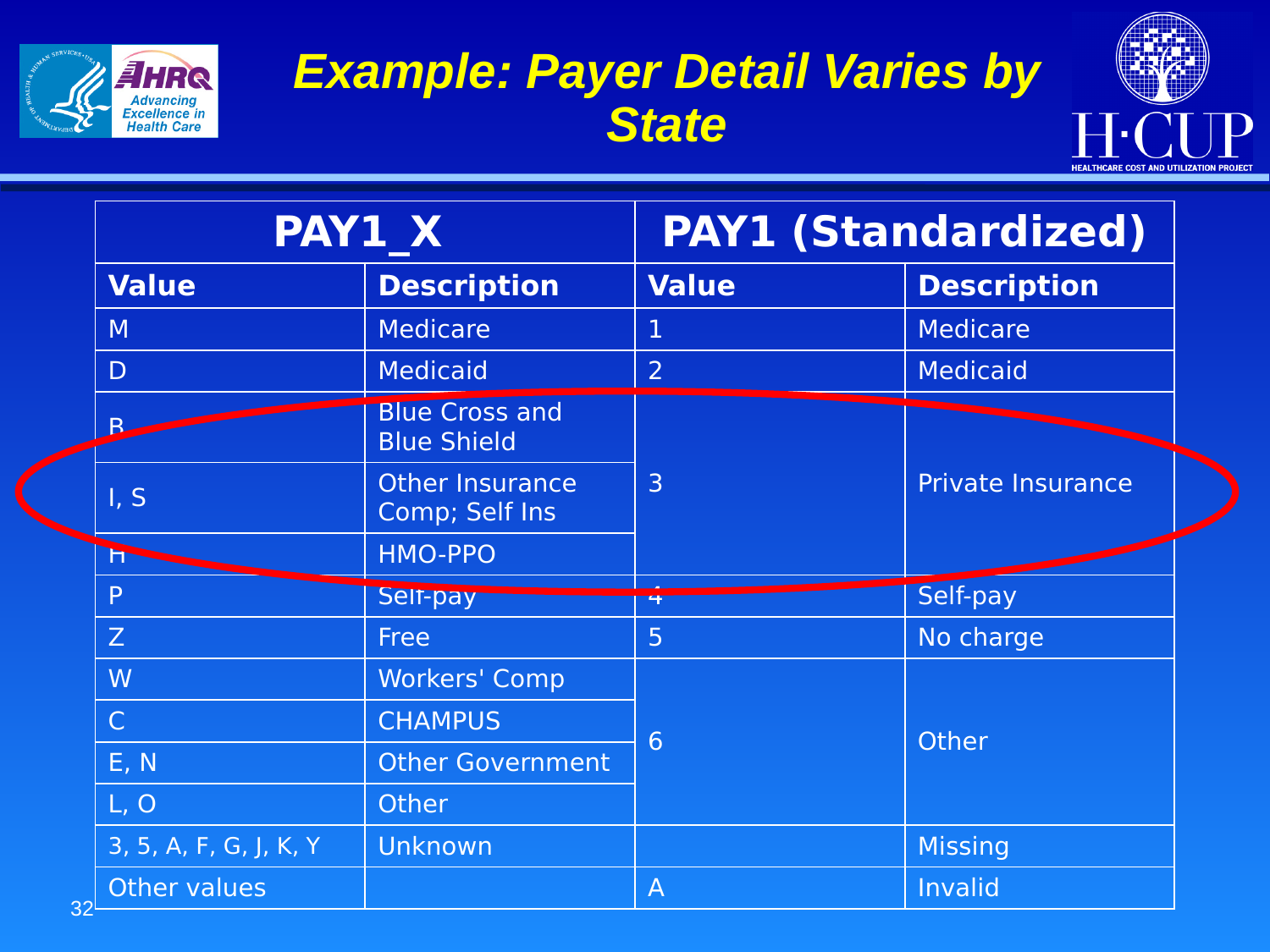

# Example: Payer Detail Varies by State
| PAY1\_X |  | PAY1 (Standardized) |  |
| --- | --- | --- | --- |
| Value | Description | Value | Description |
| M | Medicare | 1 | Medicare |
| D | Medicaid | 2 | Medicaid |
| B | Blue Cross and Blue Shield | 3 | Private Insurance |
| I, S | Other Insurance Comp; Self Ins |  |  |
| H | HMO-PPO |  |  |
| P | Self-pay | 4 | Self-pay |
| Z | Free | 5 | No charge |
| W | Workers' Comp | 6 | Other |
| C | CHAMPUS |  |  |
| E, N | Other Government |  |  |
| L, O | Other |  |  |
| 3, 5, A, F, G, J, K, Y | Unknown |  | Missing |
| Other values |  | A | Invalid |

32